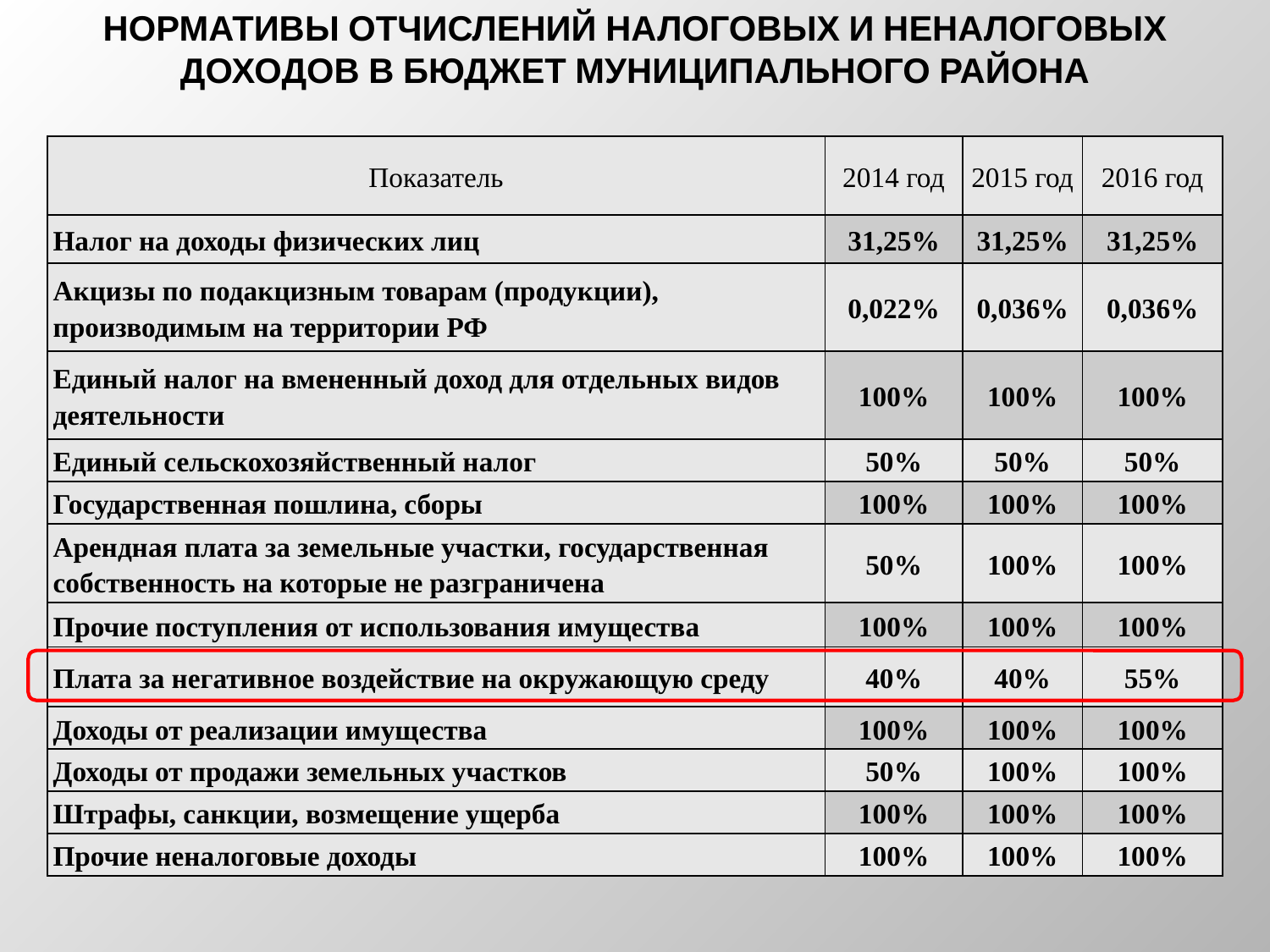

НОРМАТИВЫ ОТЧИСЛЕНИЙ НАЛОГОВЫХ И НЕНАЛОГОВЫХ ДОХОДОВ В БЮДЖЕТ МУНИЦИПАЛЬНОГО РАЙОНА
| Показатель | 2014 год | 2015 год | 2016 год |
| --- | --- | --- | --- |
| Налог на доходы физических лиц | 31,25% | 31,25% | 31,25% |
| Акцизы по подакцизным товарам (продукции), производимым на территории РФ | 0,022% | 0,036% | 0,036% |
| Единый налог на вмененный доход для отдельных видов деятельности | 100% | 100% | 100% |
| Единый сельскохозяйственный налог | 50% | 50% | 50% |
| Государственная пошлина, сборы | 100% | 100% | 100% |
| Арендная плата за земельные участки, государственная собственность на которые не разграничена | 50% | 100% | 100% |
| Прочие поступления от использования имущества | 100% | 100% | 100% |
| Плата за негативное воздействие на окружающую среду | 40% | 40% | 55% |
| Доходы от реализации имущества | 100% | 100% | 100% |
| Доходы от продажи земельных участков | 50% | 100% | 100% |
| Штрафы, санкции, возмещение ущерба | 100% | 100% | 100% |
| Прочие неналоговые доходы | 100% | 100% | 100% |